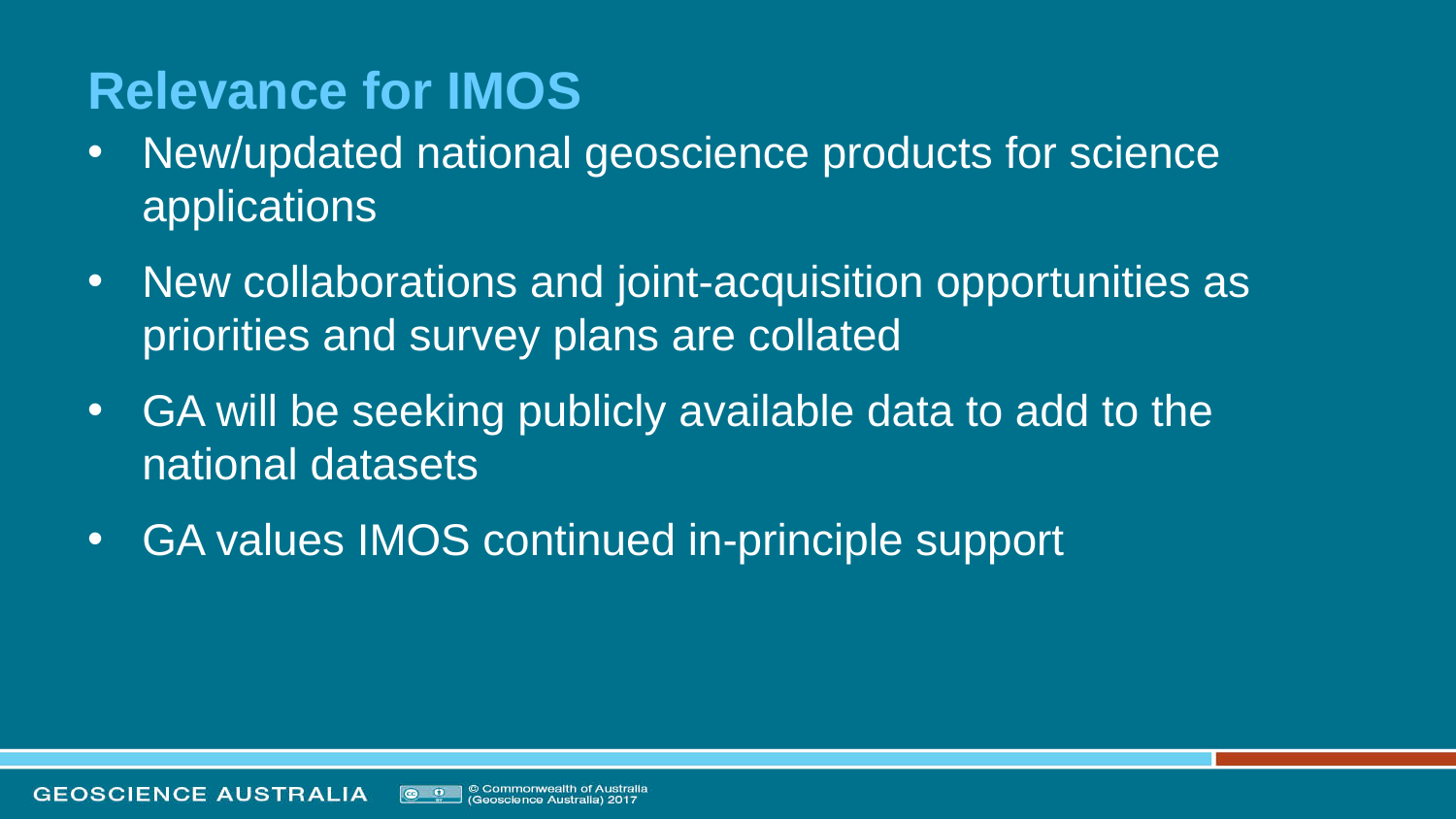

# Relevance for IMOS
New/updated national geoscience products for science applications
New collaborations and joint-acquisition opportunities as priorities and survey plans are collated
GA will be seeking publicly available data to add to the national datasets
GA values IMOS continued in-principle support